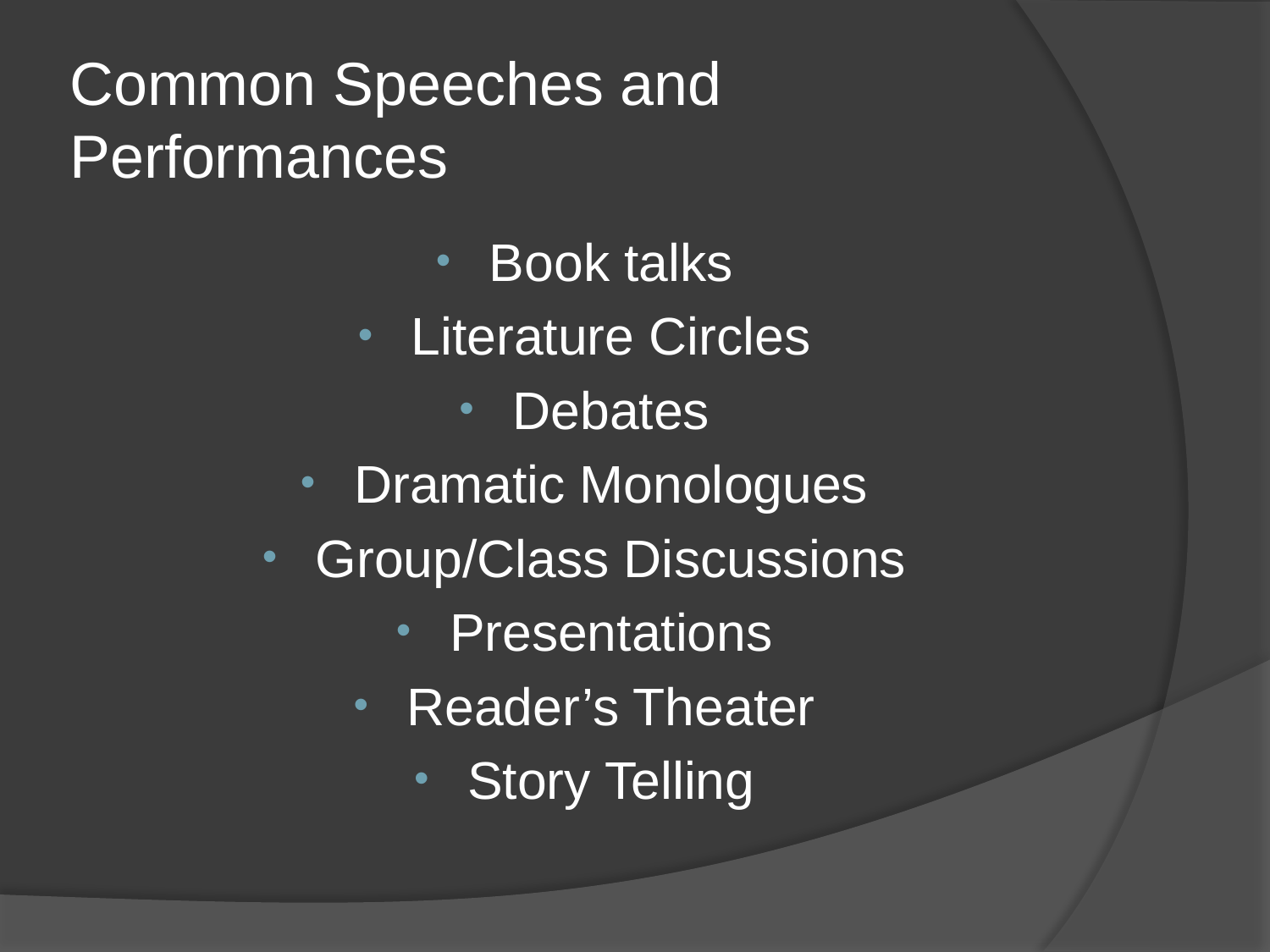

# Common Speeches and Performances
Book talks
Literature Circles
Debates
Dramatic Monologues
Group/Class Discussions
Presentations
Reader’s Theater
Story Telling